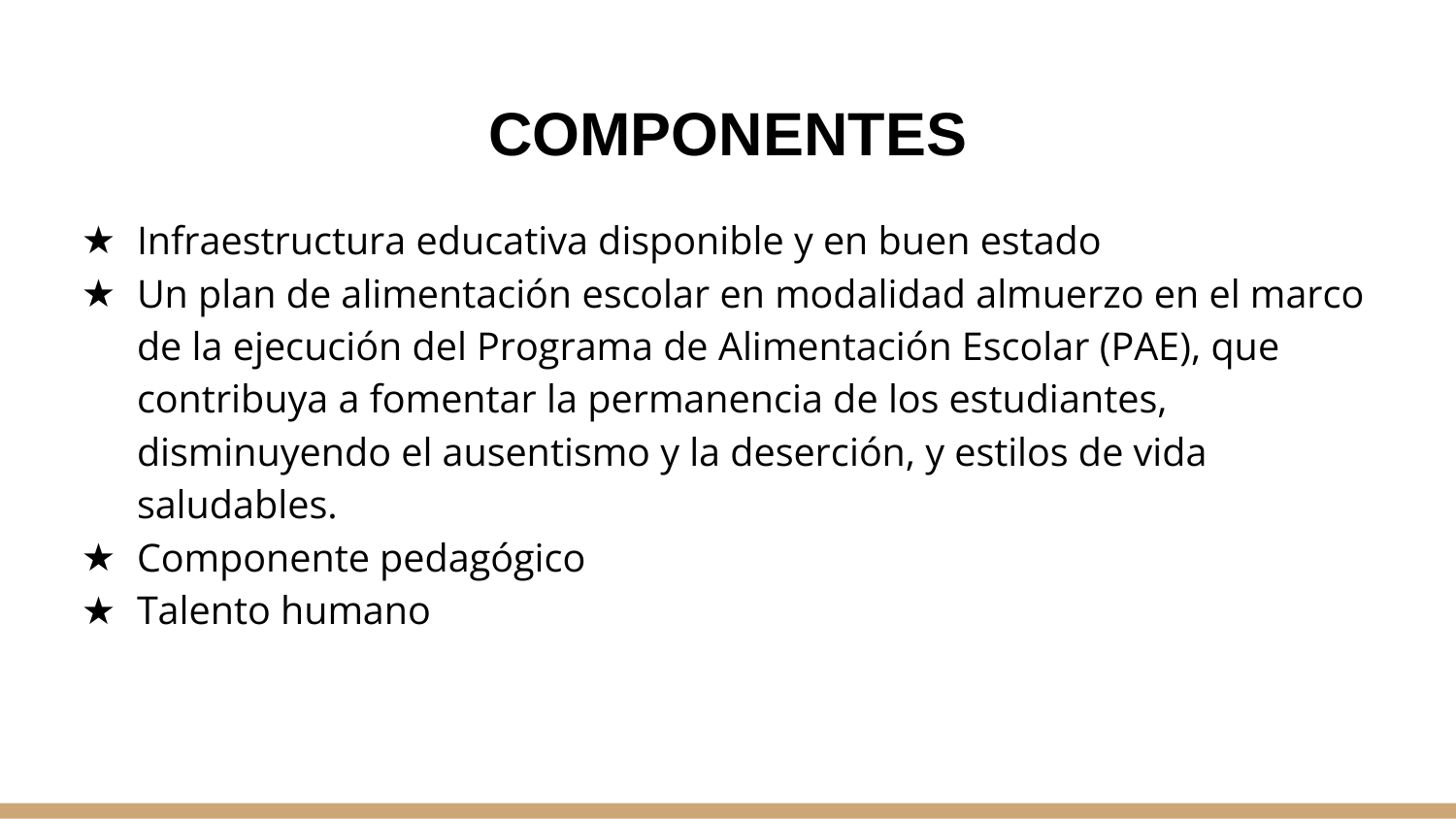

# COMPONENTES
Infraestructura educativa disponible y en buen estado
Un plan de alimentación escolar en modalidad almuerzo en el marco de la ejecución del Programa de Alimentación Escolar (PAE), que contribuya a fomentar la permanencia de los estudiantes, disminuyendo el ausentismo y la deserción, y estilos de vida saludables.
Componente pedagógico
Talento humano